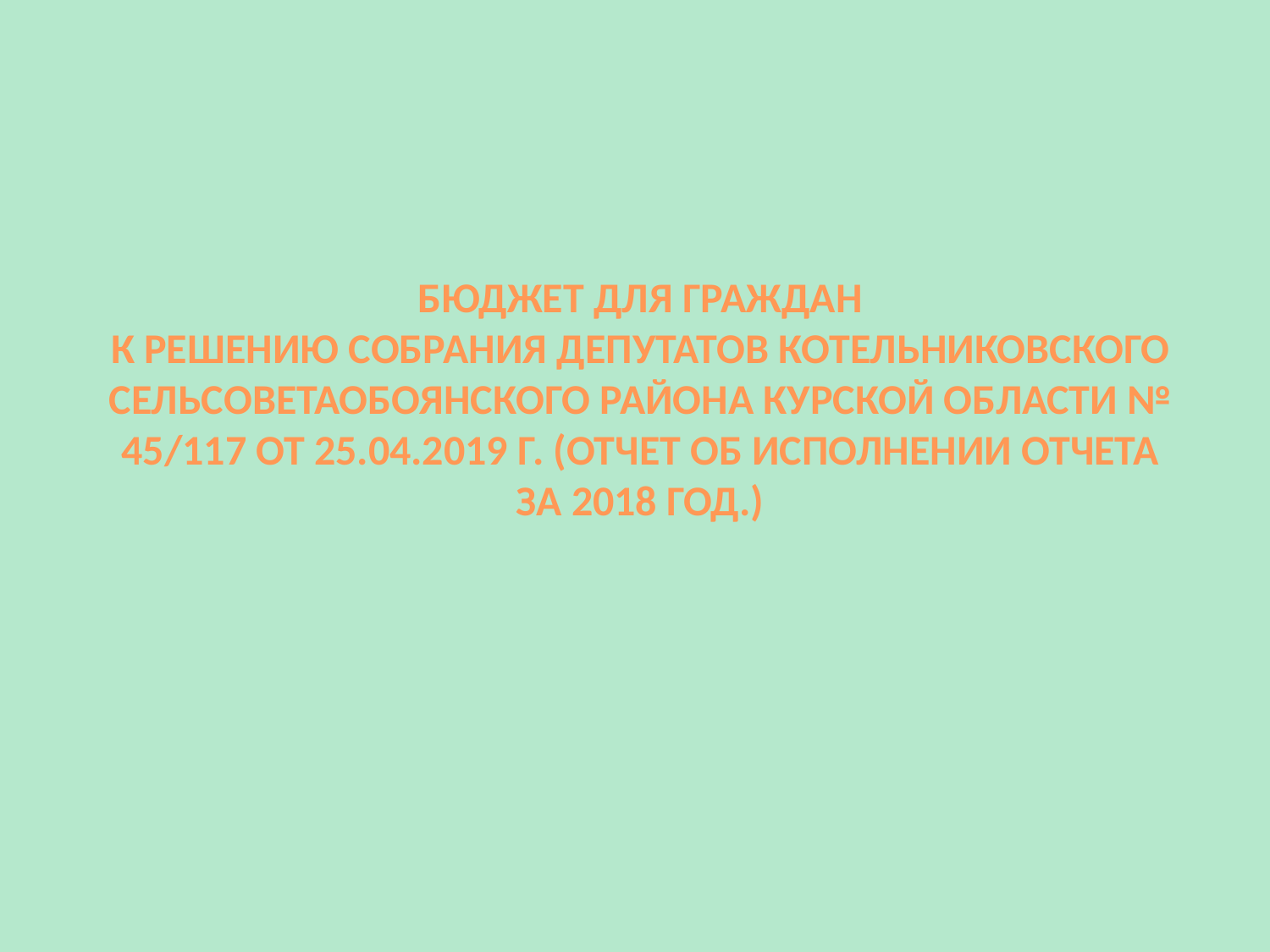

БЮДЖЕТ ДЛЯ ГРАЖДАН
К РЕШЕНИЮ СОБРАНИЯ ДЕПУТАТОВ КОТЕЛЬНИКОВСКОГО СЕЛЬСОВЕТАОБОЯНСКОГО РАЙОНА КУРСКОЙ ОБЛАСТИ № 45/117 ОТ 25.04.2019 Г. (ОТЧЕТ ОБ ИСПОЛНЕНИИ ОТЧЕТА ЗА 2018 ГОД.)